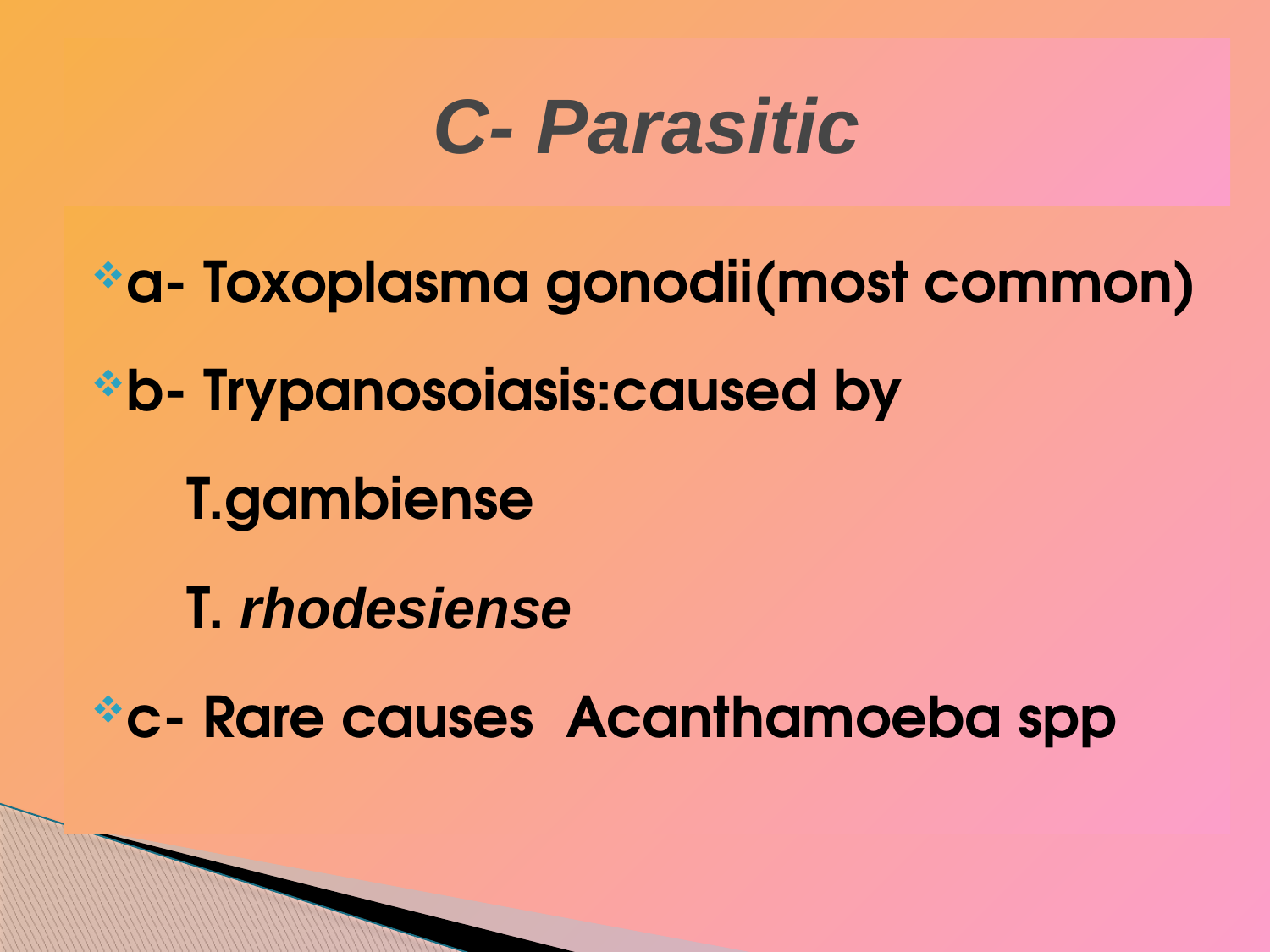

# C- Parasitic
a- Toxoplasma gonodii(most common)
b- Trypanosoiasis:caused by
      T.gambiense
      T. rhodesiense
c- Rare causes  Acanthamoeba spp